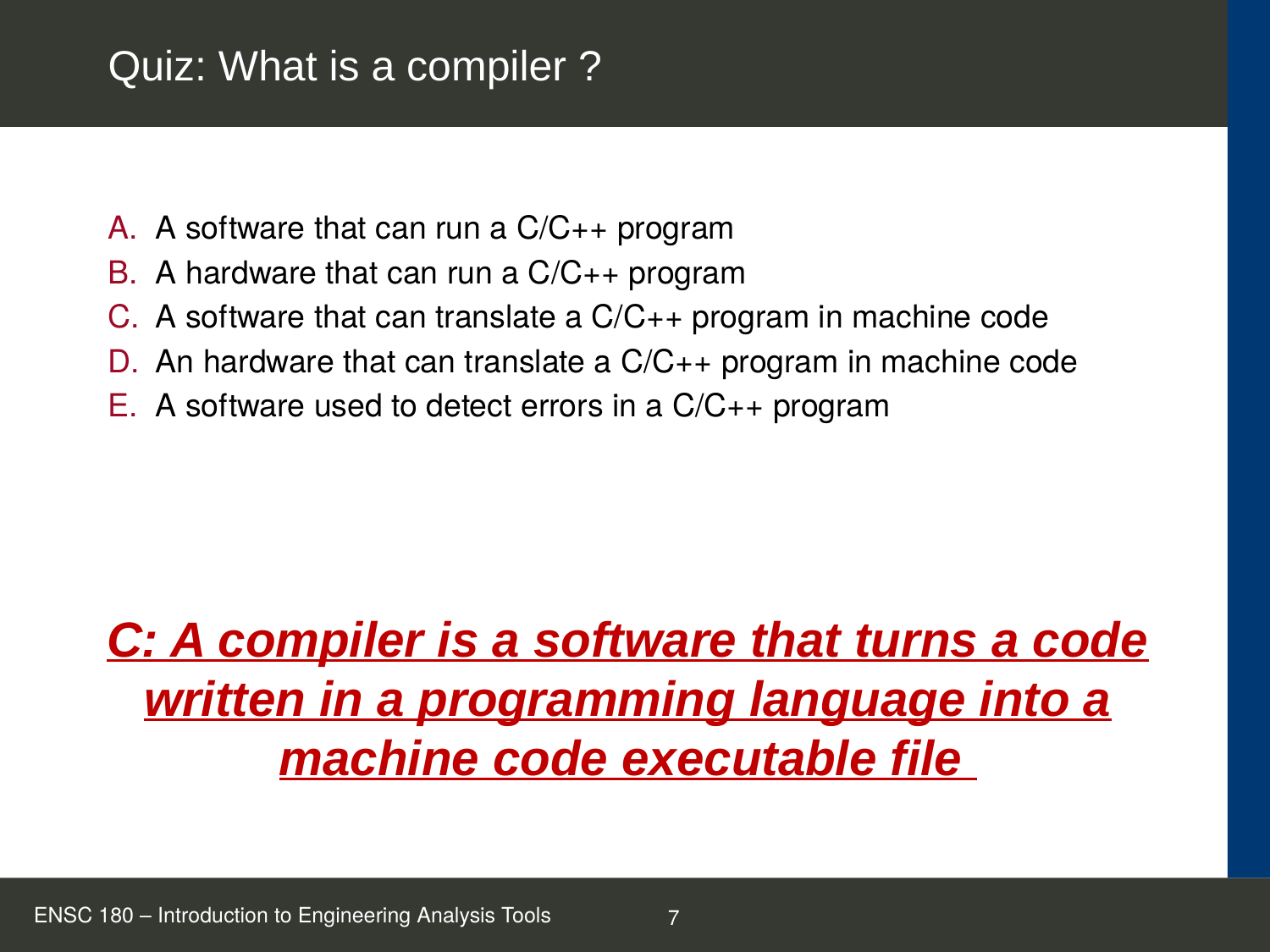

# Quiz: What is a compiler ?
A software that can run a C/C++ program
A hardware that can run a C/C++ program
A software that can translate a C/C++ program in machine code
An hardware that can translate a C/C++ program in machine code
A software used to detect errors in a C/C++ program

C: A compiler is a software that turns a code written in a programming language into a machine code executable file
ENSC 180 – Introduction to Engineering Analysis Tools